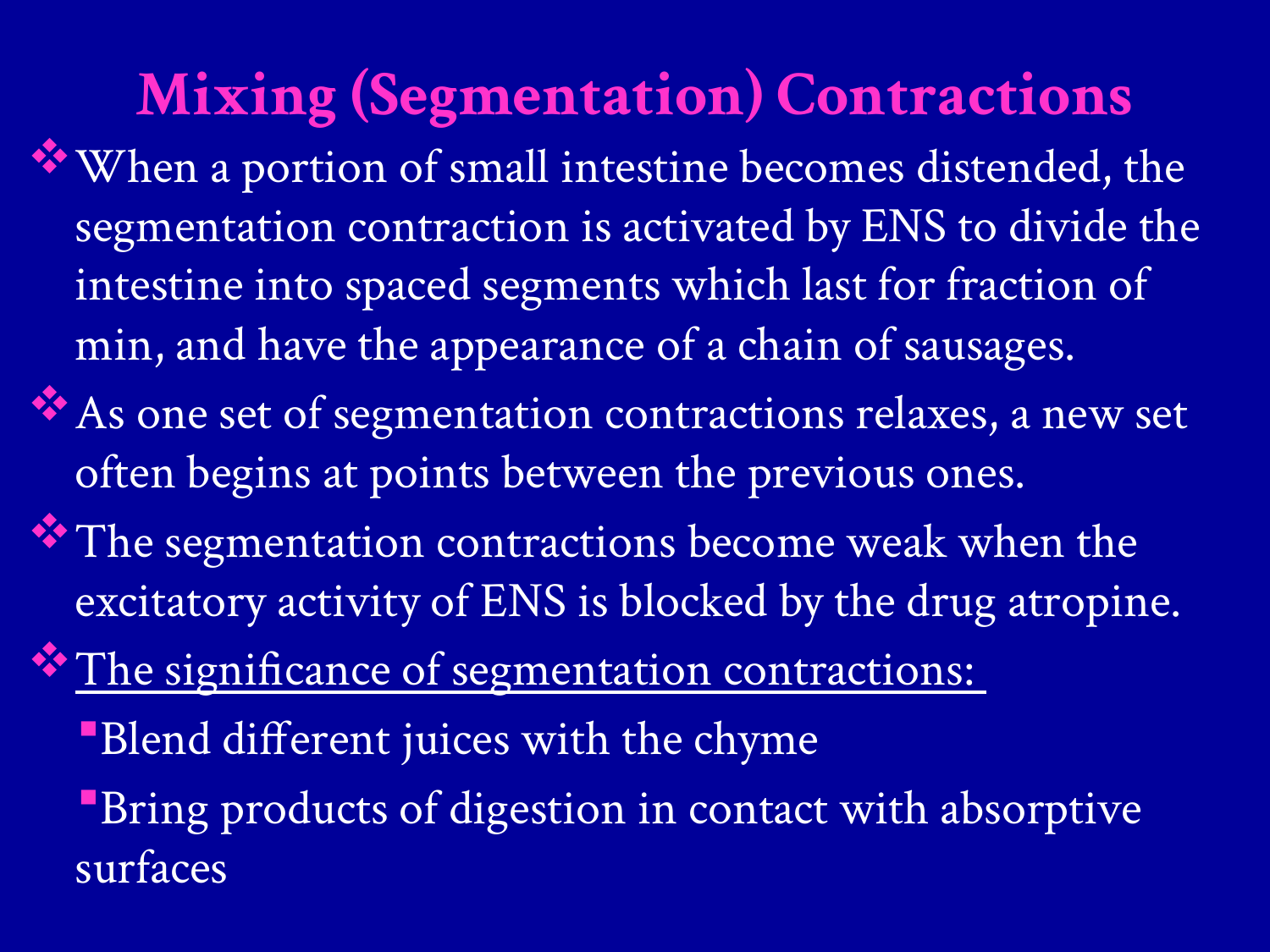

# Mixing (Segmentation) Contractions
When a portion of small intestine becomes distended, the segmentation contraction is activated by ENS to divide the intestine into spaced segments which last for fraction of min, and have the appearance of a chain of sausages.
As one set of segmentation contractions relaxes, a new set often begins at points between the previous ones.
The segmentation contractions become weak when the excitatory activity of ENS is blocked by the drug atropine.
The significance of segmentation contractions:
Blend different juices with the chyme
Bring products of digestion in contact with absorptive surfaces